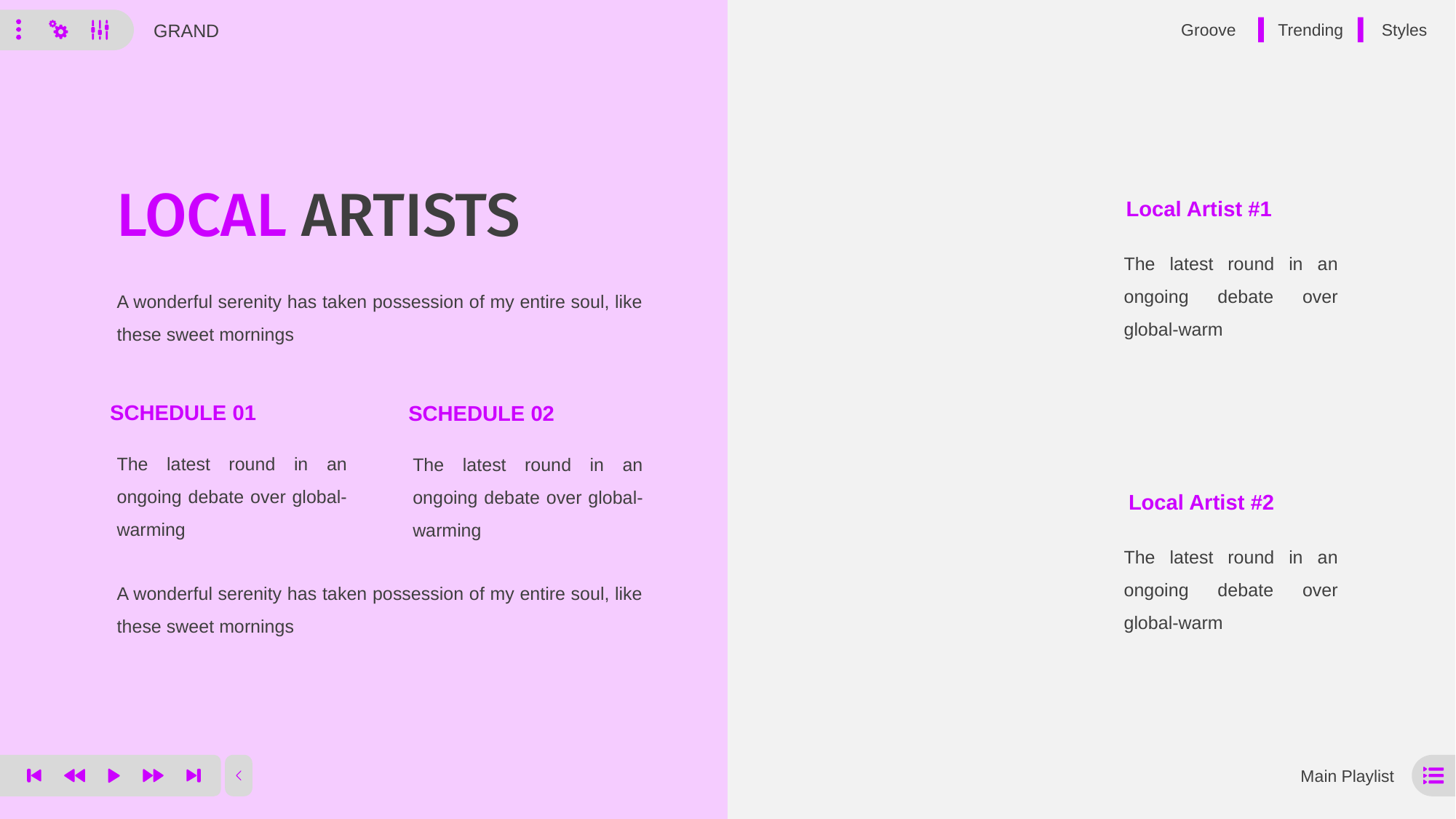

GRAND
Groove
Trending
Styles

LOCAL ARTISTS
Local Artist #1
The latest round in an ongoing debate over global-warm
A wonderful serenity has taken possession of my entire soul, like these sweet mornings
SCHEDULE 01
SCHEDULE 02
The latest round in an ongoing debate over global-warming
The latest round in an ongoing debate over global-warming

Local Artist #2
The latest round in an ongoing debate over global-warm
A wonderful serenity has taken possession of my entire soul, like these sweet mornings

Main Playlist